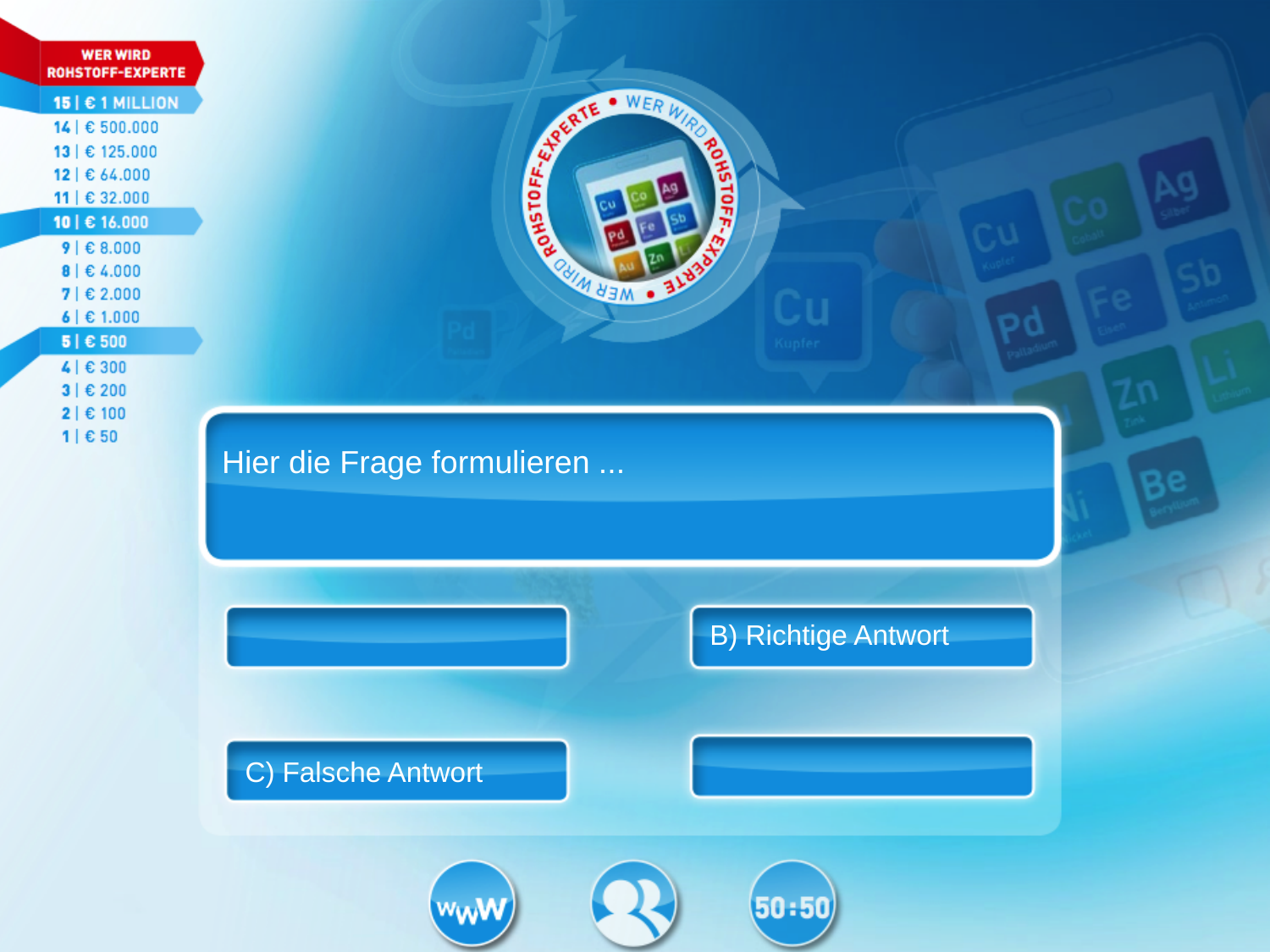

Hier die Frage formulieren ...
B) Richtige Antwort
C) Falsche Antwort